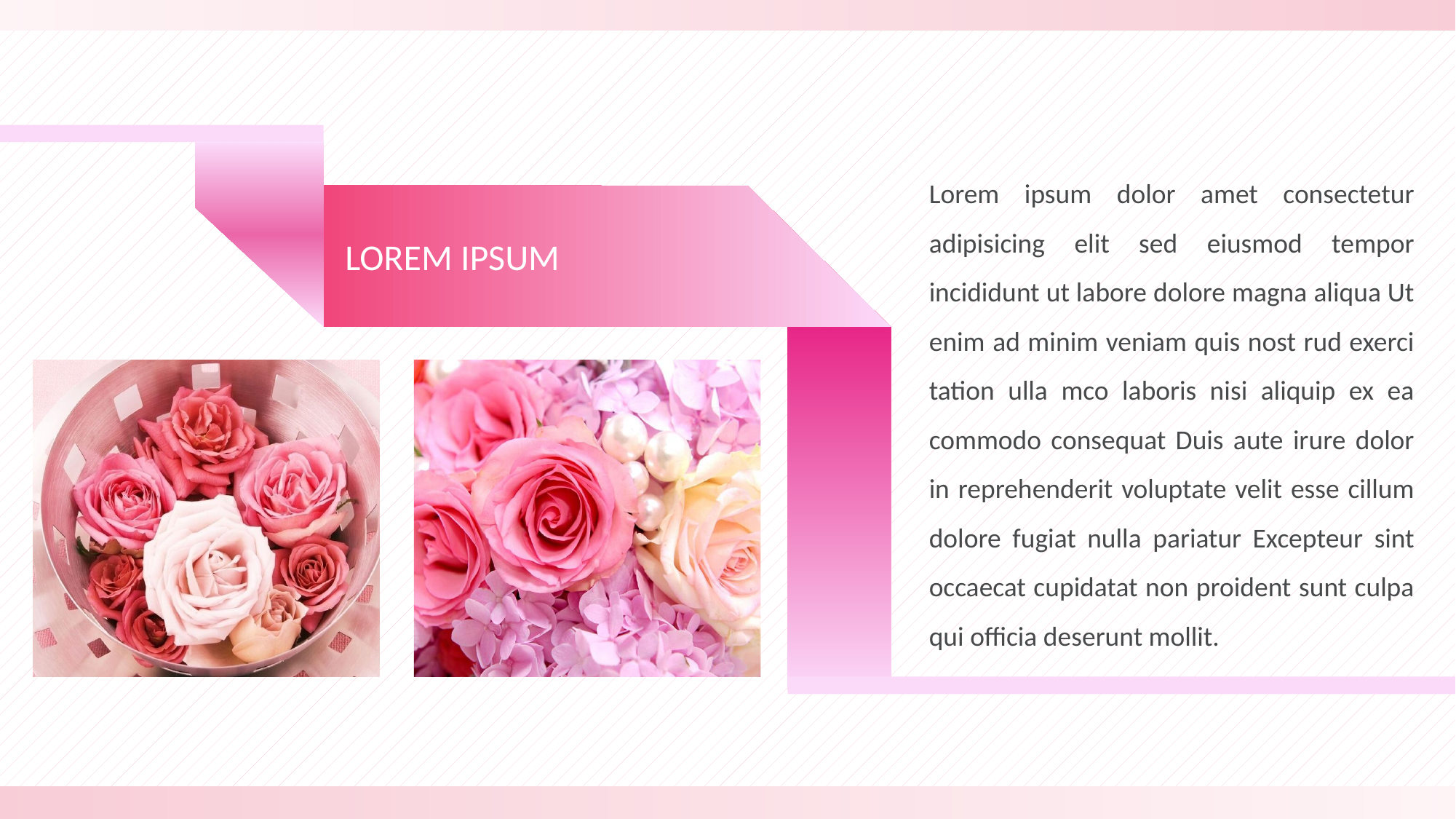

Lorem ipsum dolor amet consectetur adipisicing elit sed eiusmod tempor incididunt ut labore dolore magna aliqua Ut enim ad minim veniam quis nost rud exerci tation ulla mco laboris nisi aliquip ex ea commodo consequat Duis aute irure dolor in reprehenderit voluptate velit esse cillum dolore fugiat nulla pariatur Excepteur sint occaecat cupidatat non proident sunt culpa qui officia deserunt mollit.
LOREM IPSUM